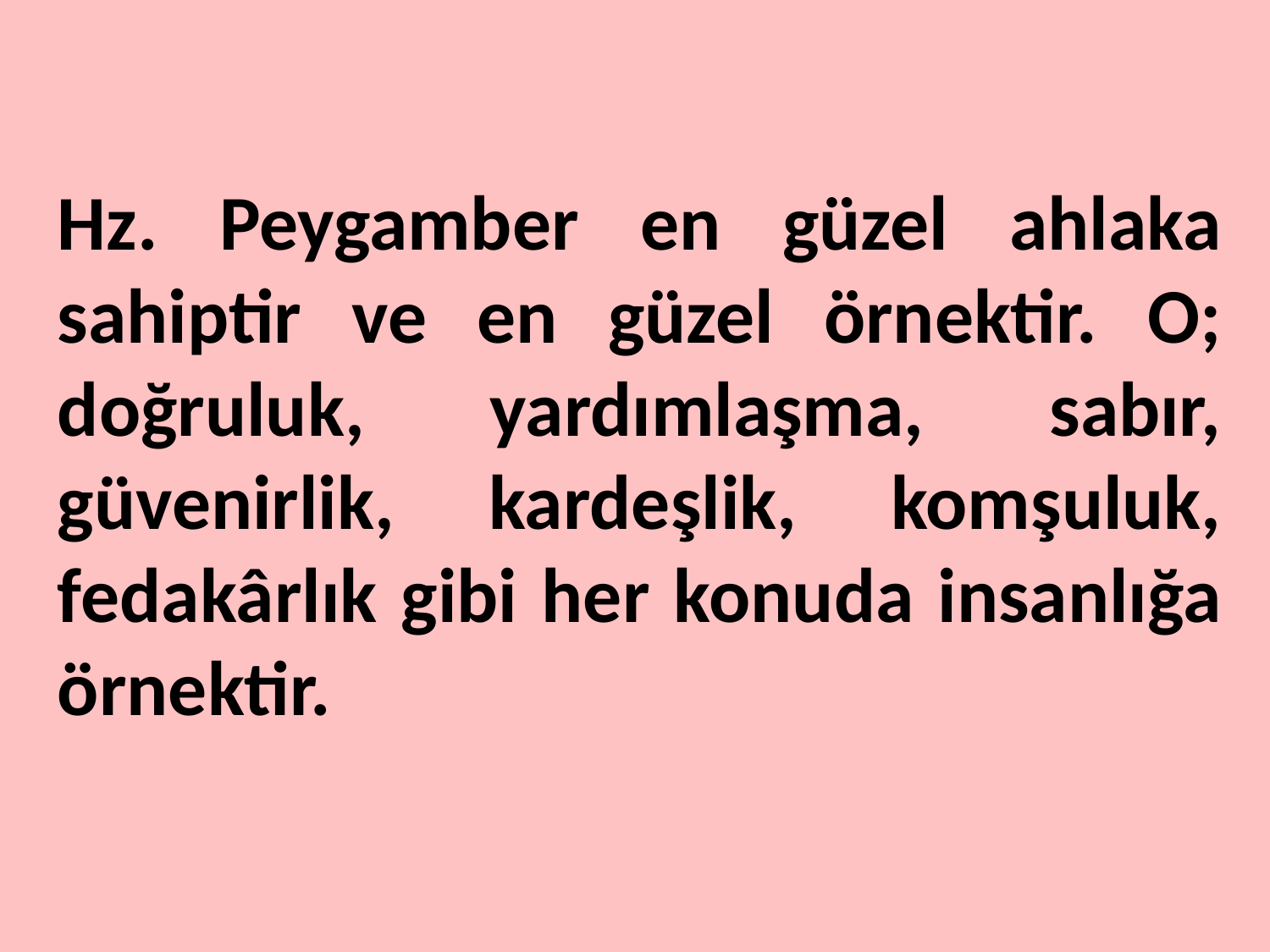

Hz. Peygamber en güzel ahlaka sahiptir ve en güzel örnektir. O; doğruluk, yardımlaşma, sabır, güvenirlik, kardeşlik, komşuluk, fedakârlık gibi her konuda insanlığa örnektir.